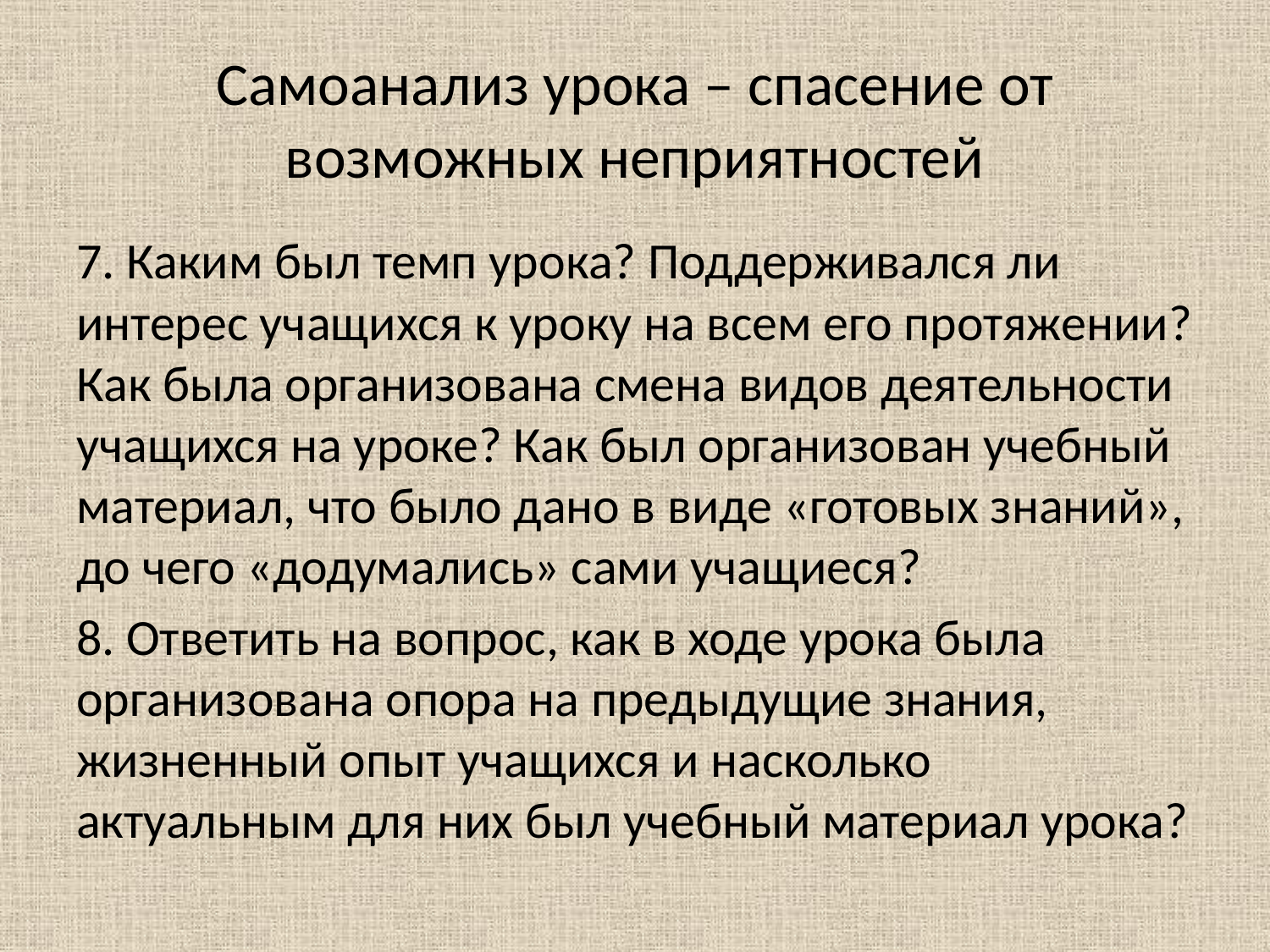

# Самоанализ урока – спасение от возможных неприятностей
7. Каким был темп урока? Поддерживался ли интерес учащихся к уроку на всем его протяжении? Как была организована смена видов деятельности учащихся на уроке? Как был организован учебный материал, что было дано в виде «готовых знаний», до чего «додумались» сами учащиеся?
8. Ответить на вопрос, как в ходе урока была организована опора на предыдущие знания, жизненный опыт учащихся и насколько актуальным для них был учебный материал урока?